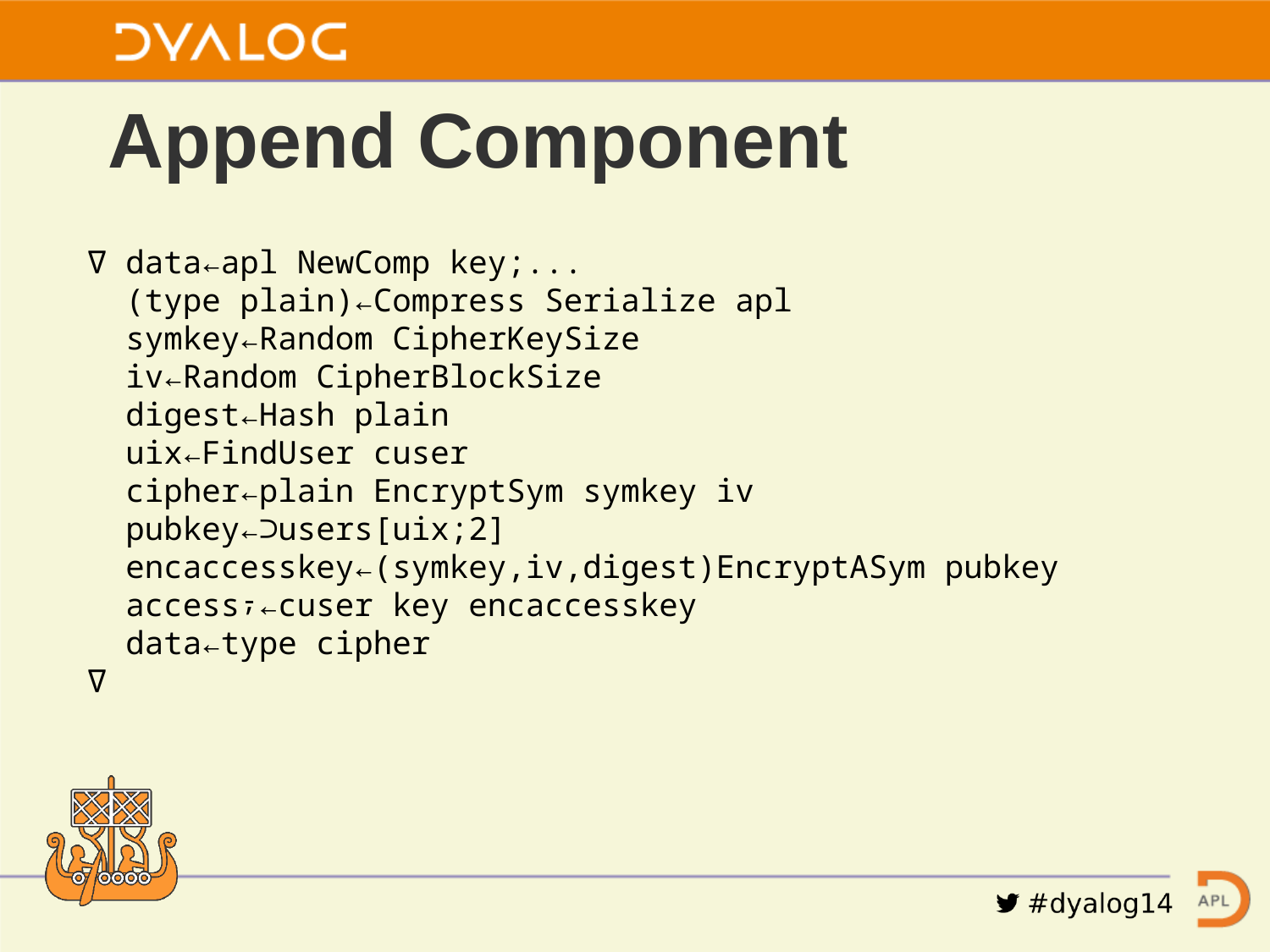

# Append Component
∇ data←apl NewComp key;...
  (type plain)←Compress Serialize apl
  symkey←Random CipherKeySize
  iv←Random CipherBlockSize
  digest←Hash plain
  uix←FindUser cuser
  cipher←plain EncryptSym symkey iv
  pubkey←⊃users[uix;2]
  encaccesskey←(symkey,iv,digest)EncryptASym pubkey
  access⍪←cuser key encaccesskey
  data←type cipher
∇